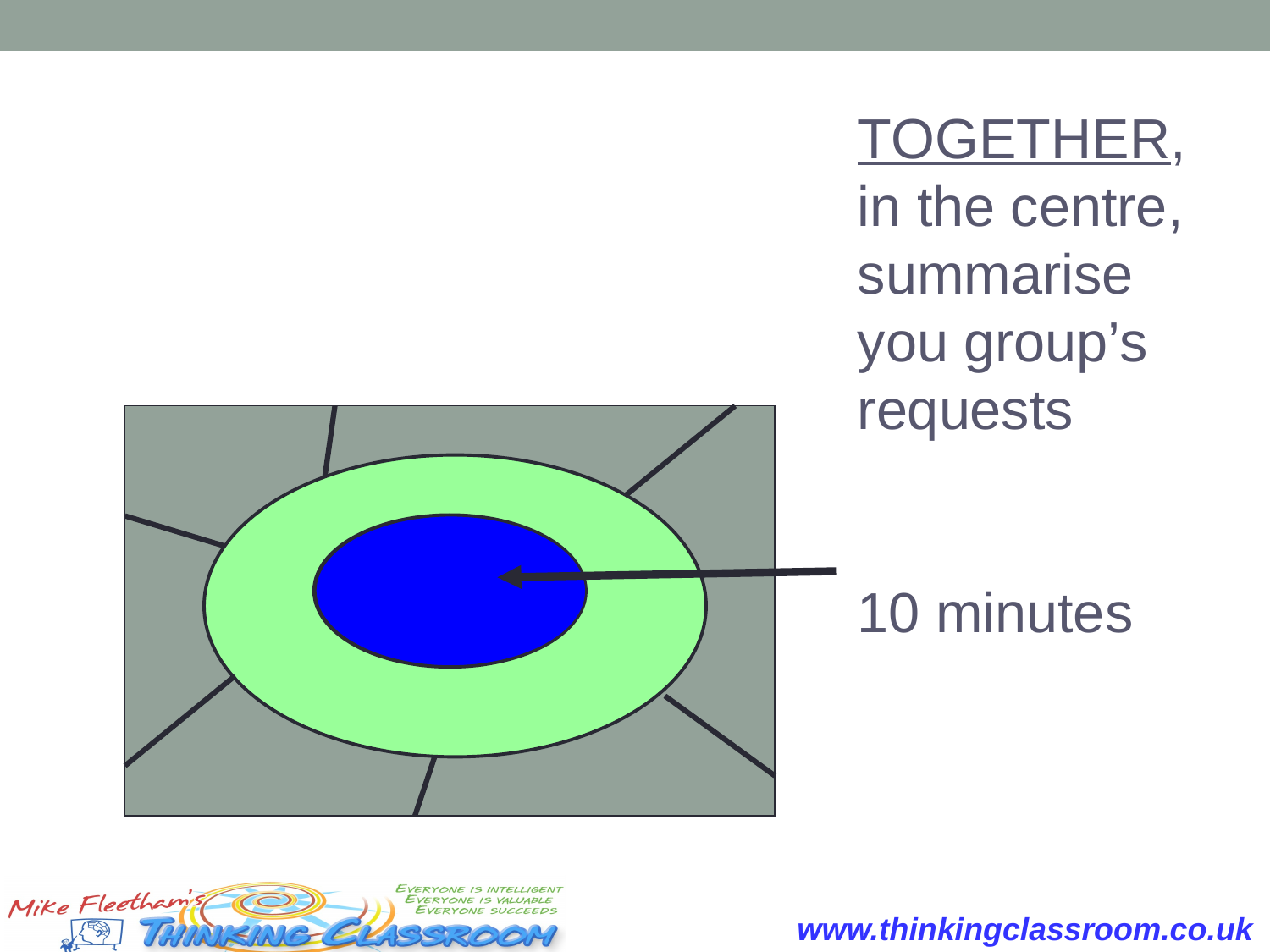

TOGETHER,
in the centre, summarise you group’s requests

10 minutes